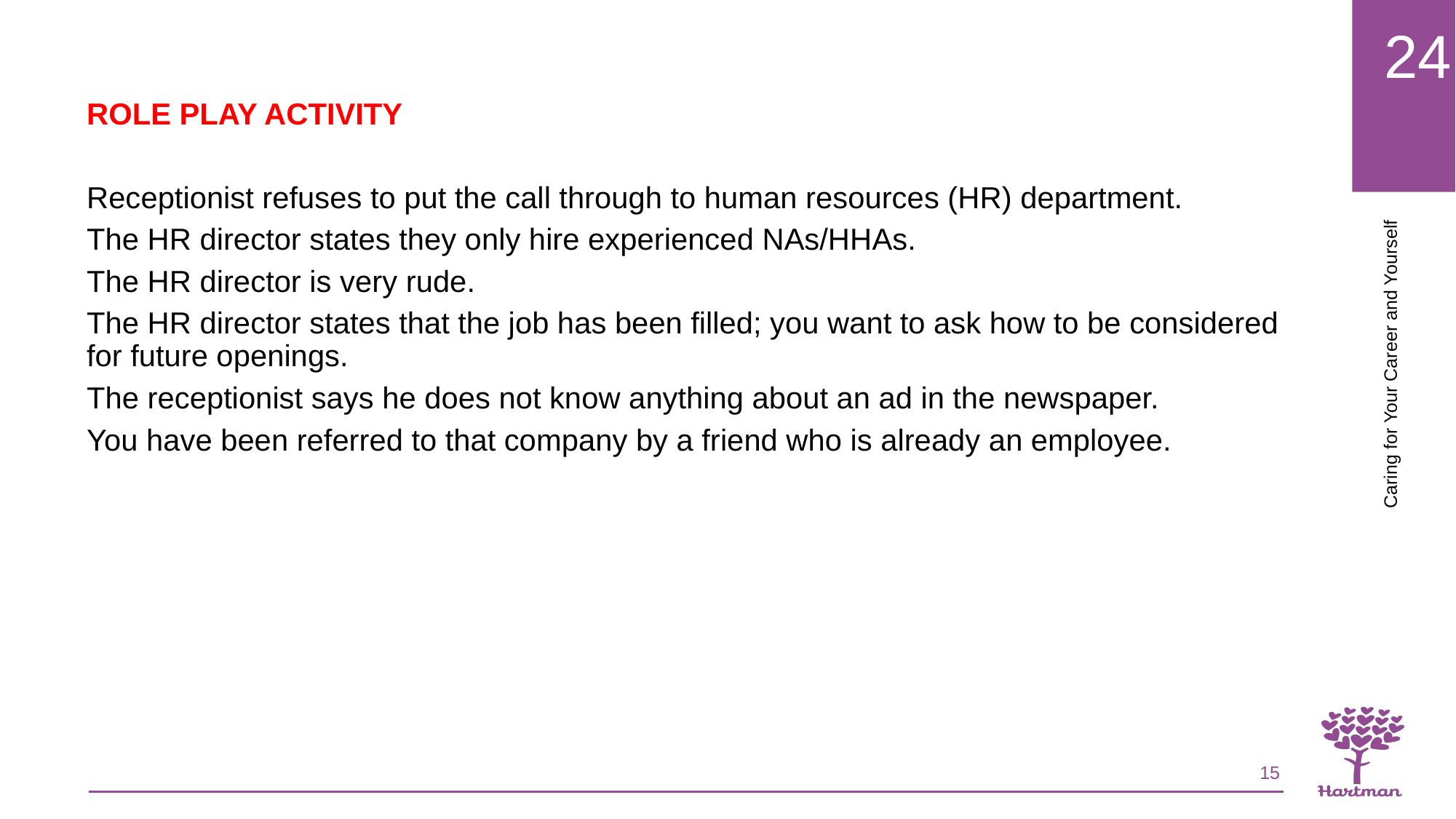

ROLE PLAY ACTIVITY

Receptionist refuses to put the call through to human resources (HR) department.
The HR director states they only hire experienced NAs/HHAs.
The HR director is very rude.
The HR director states that the job has been filled; you want to ask how to be considered for future openings.
The receptionist says he does not know anything about an ad in the newspaper.
You have been referred to that company by a friend who is already an employee.

15